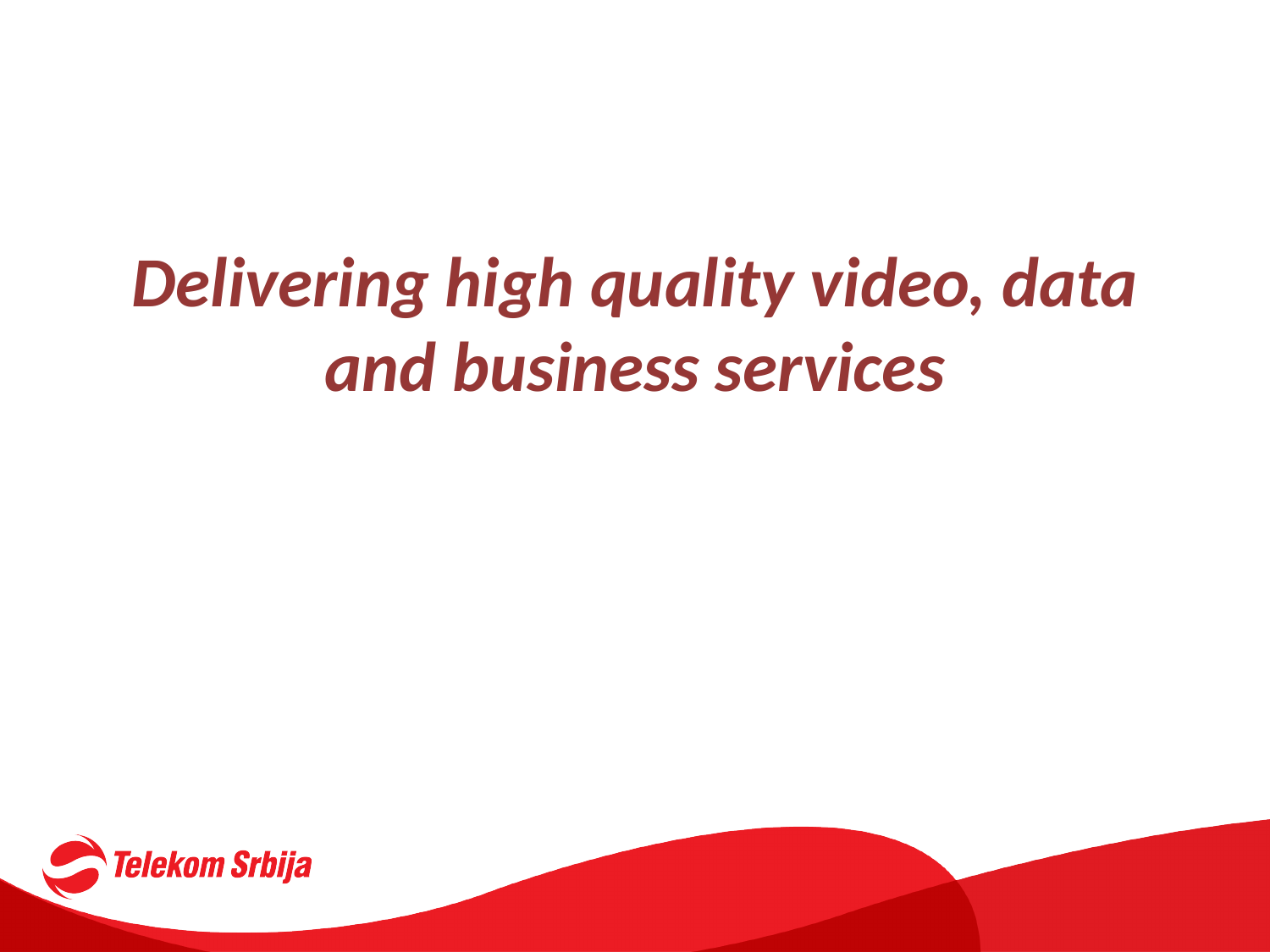

# Delivering high quality video, data and business services